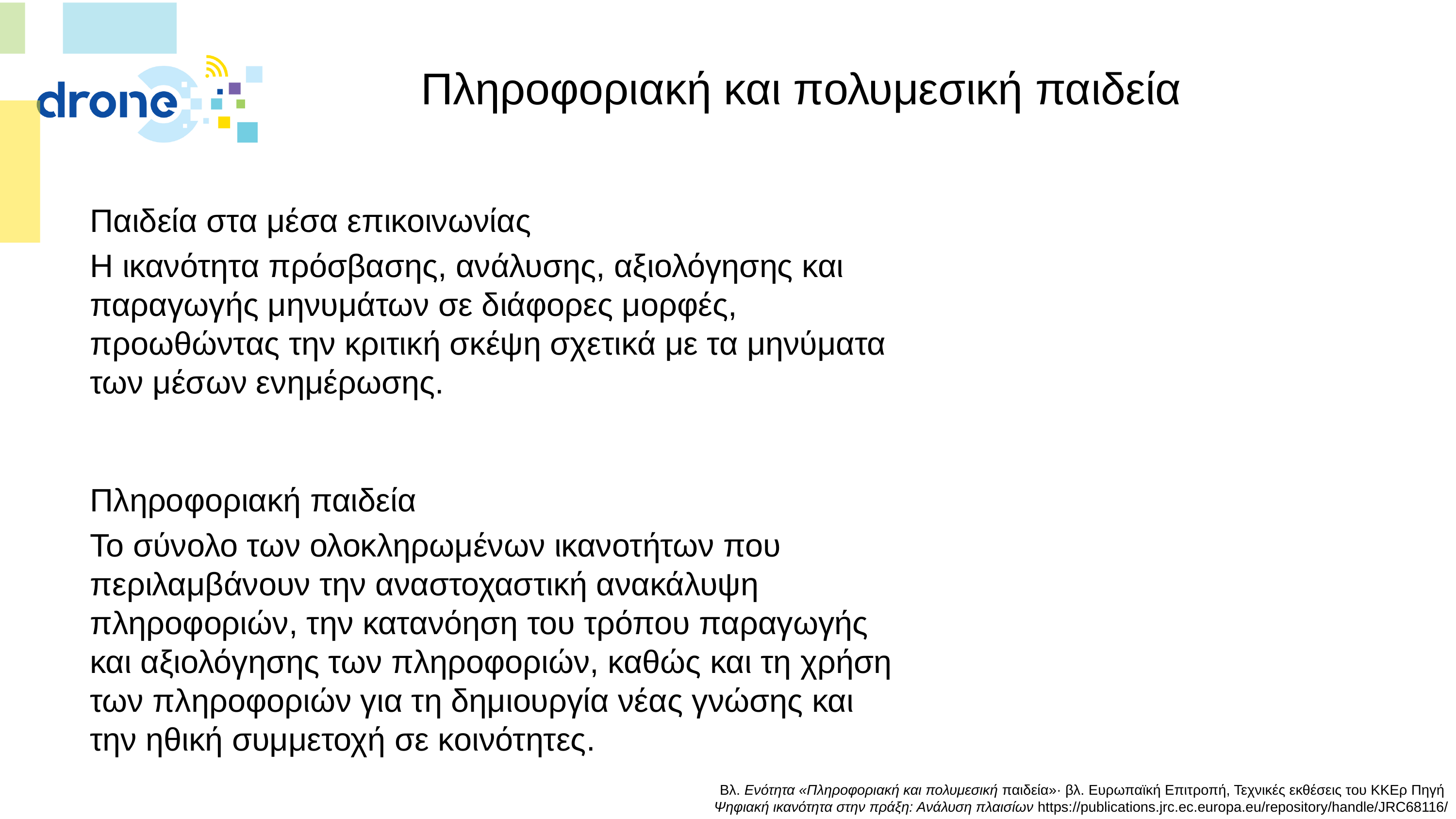

# Πληροφοριακή και πολυμεσική παιδεία

Παιδεία στα μέσα επικοινωνίας
Η ικανότητα πρόσβασης, ανάλυσης, αξιολόγησης και παραγωγής μηνυμάτων σε διάφορες μορφές, προωθώντας την κριτική σκέψη σχετικά με τα μηνύματα των μέσων ενημέρωσης.

Πληροφοριακή παιδεία
Το σύνολο των ολοκληρωμένων ικανοτήτων που περιλαμβάνουν την αναστοχαστική ανακάλυψη πληροφοριών, την κατανόηση του τρόπου παραγωγής και αξιολόγησης των πληροφοριών, καθώς και τη χρήση των πληροφοριών για τη δημιουργία νέας γνώσης και την ηθική συμμετοχή σε κοινότητες.

Βλ. Ενότητα «Πληροφοριακή και πολυμεσική παιδεία»· βλ. Ευρωπαϊκή Επιτροπή, Τεχνικές εκθέσεις του ΚΚΕρ Πηγή
Ψηφιακή ικανότητα στην πράξη: Ανάλυση πλαισίων https://publications.jrc.ec.europa.eu/repository/handle/JRC68116/